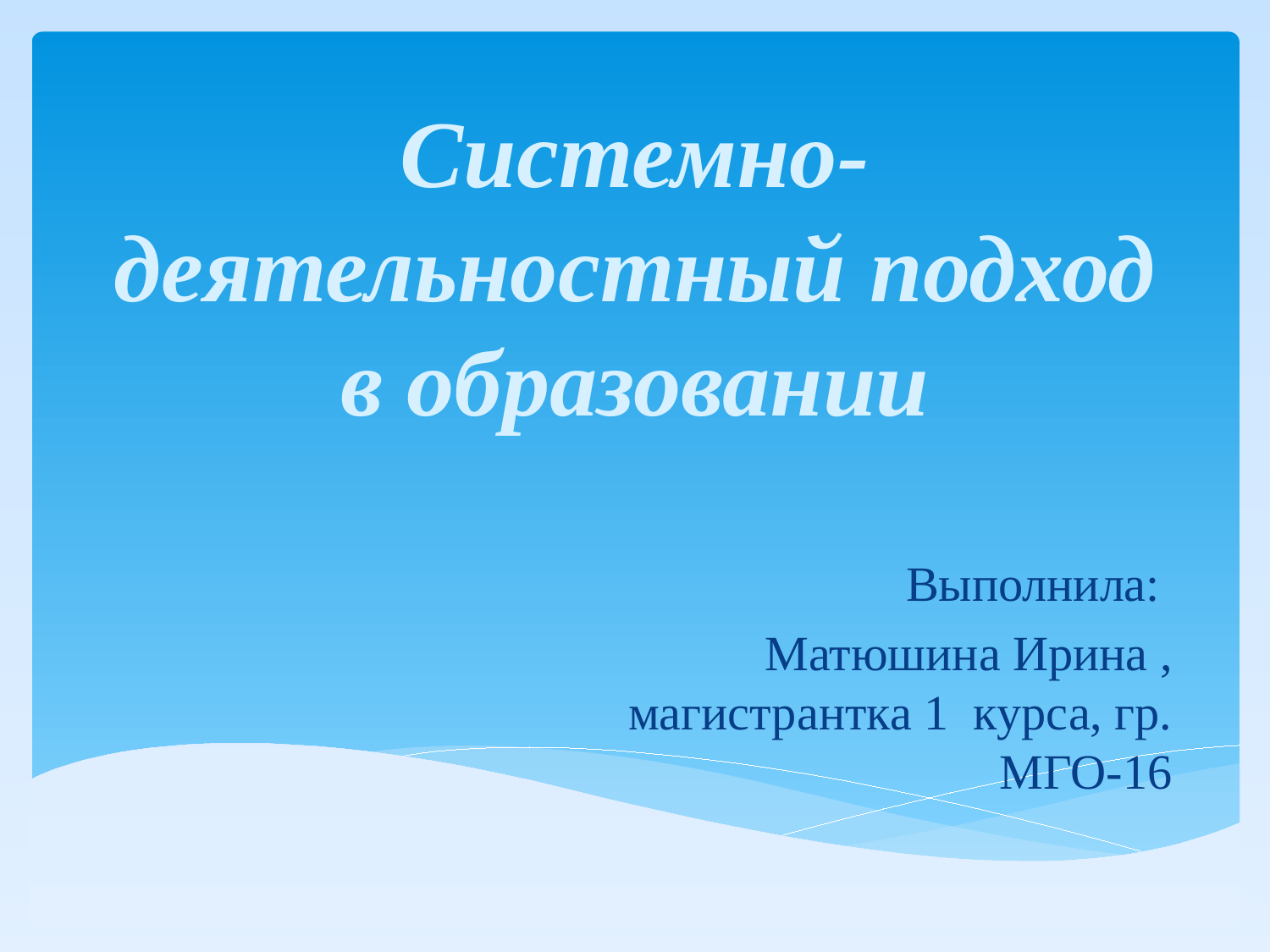

# Системно-деятельностный подход в образовании
Выполнила:
Матюшина Ирина , магистрантка 1  курса, гр. МГО-16